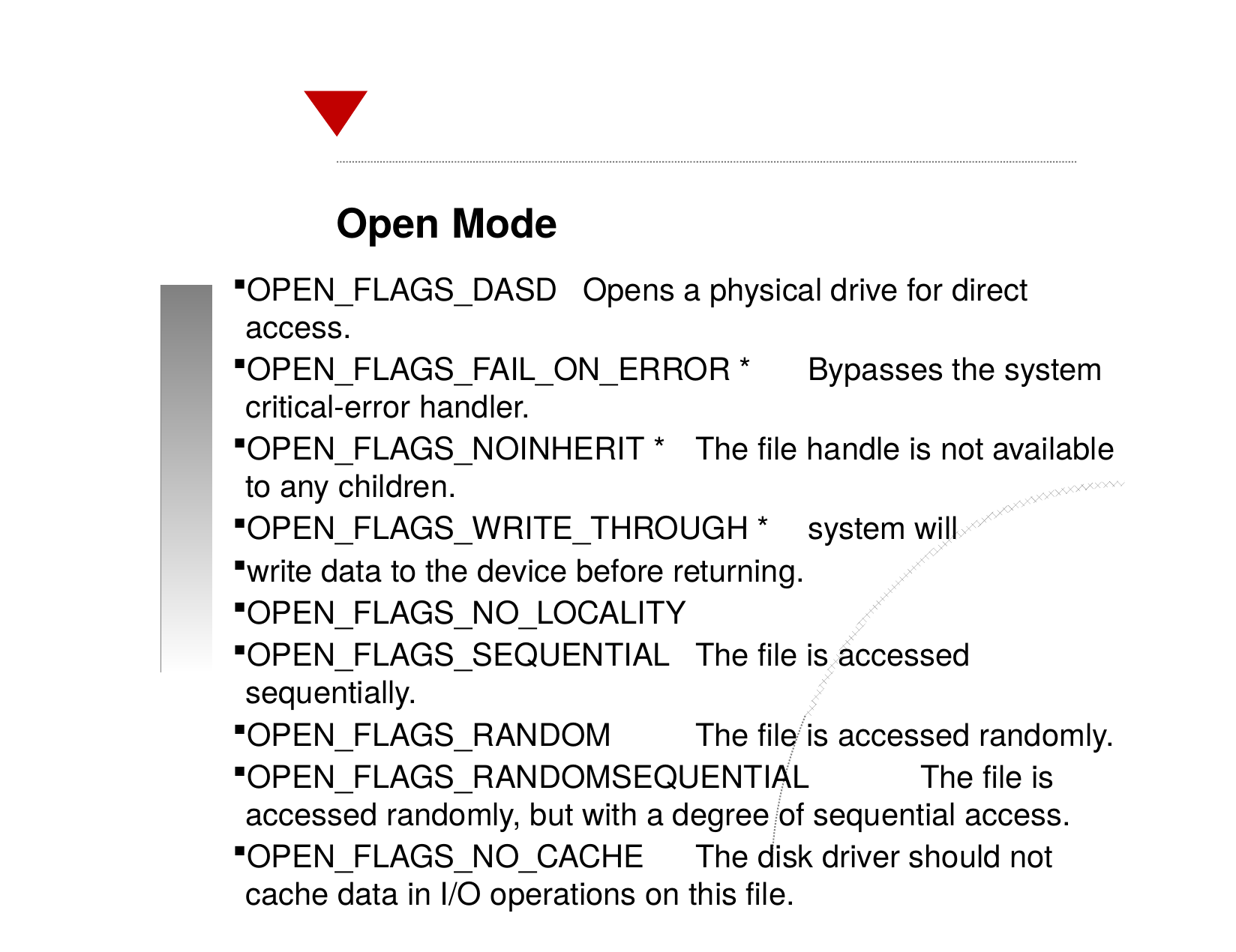

Open Mode
OPEN_FLAGS_DASD	Opens a physical drive for direct access.
OPEN_FLAGS_FAIL_ON_ERROR *	Bypasses the system critical-error handler.
OPEN_FLAGS_NOINHERIT *	The file handle is not available to any children.
OPEN_FLAGS_WRITE_THROUGH *	system will
write data to the device before returning.
OPEN_FLAGS_NO_LOCALITY
OPEN_FLAGS_SEQUENTIAL	The file is accessed sequentially.
OPEN_FLAGS_RANDOM	The file is accessed randomly.
OPEN_FLAGS_RANDOMSEQUENTIAL	The file is accessed randomly, but with a degree of sequential access.
OPEN_FLAGS_NO_CACHE	The disk driver should not cache data in I/O operations on this file.